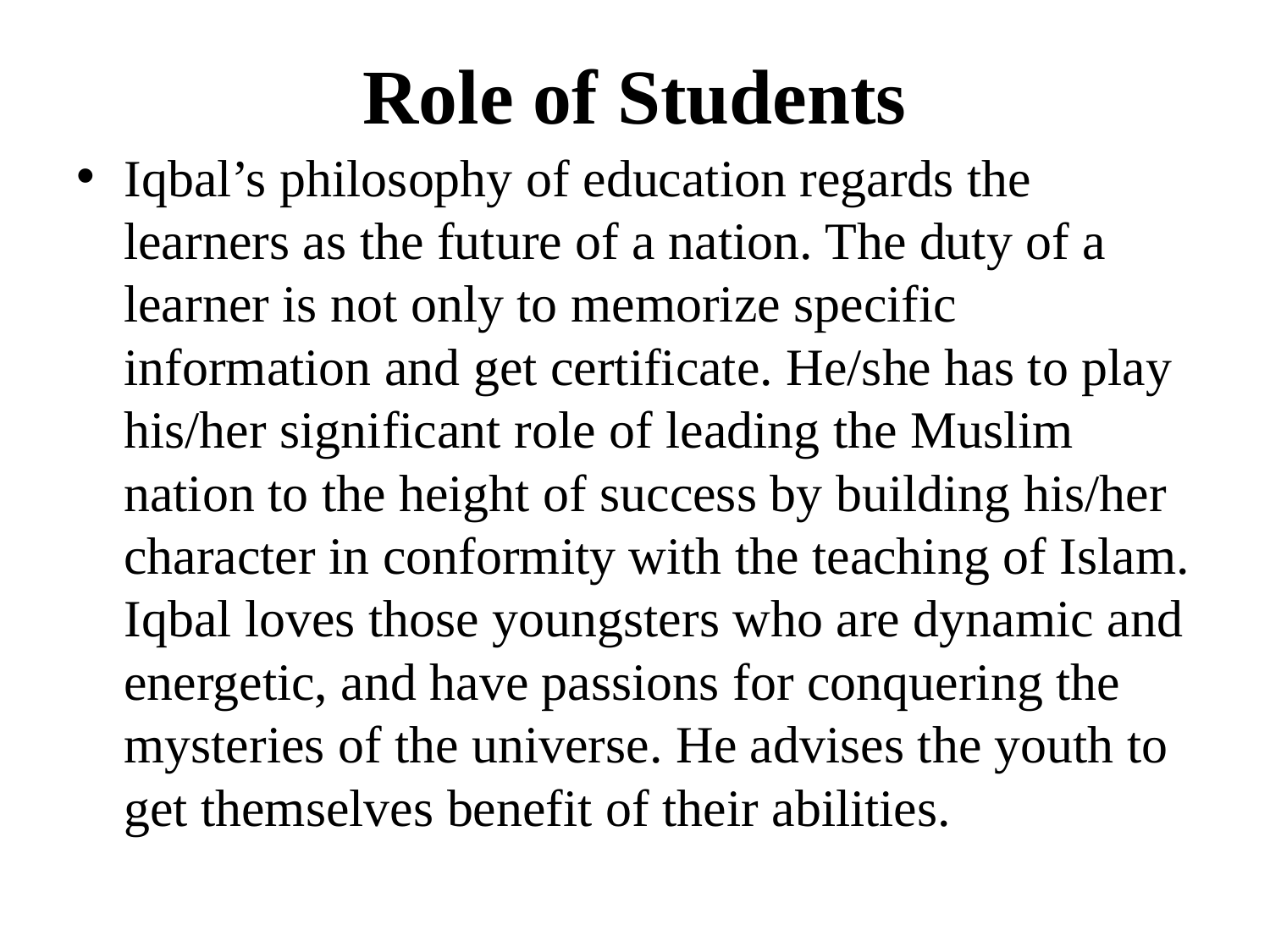

# Role of Students
Iqbal’s philosophy of education regards the learners as the future of a nation. The duty of a learner is not only to memorize specific information and get certificate. He/she has to play his/her significant role of leading the Muslim nation to the height of success by building his/her character in conformity with the teaching of Islam. Iqbal loves those youngsters who are dynamic and energetic, and have passions for conquering the mysteries of the universe. He advises the youth to get themselves benefit of their abilities.